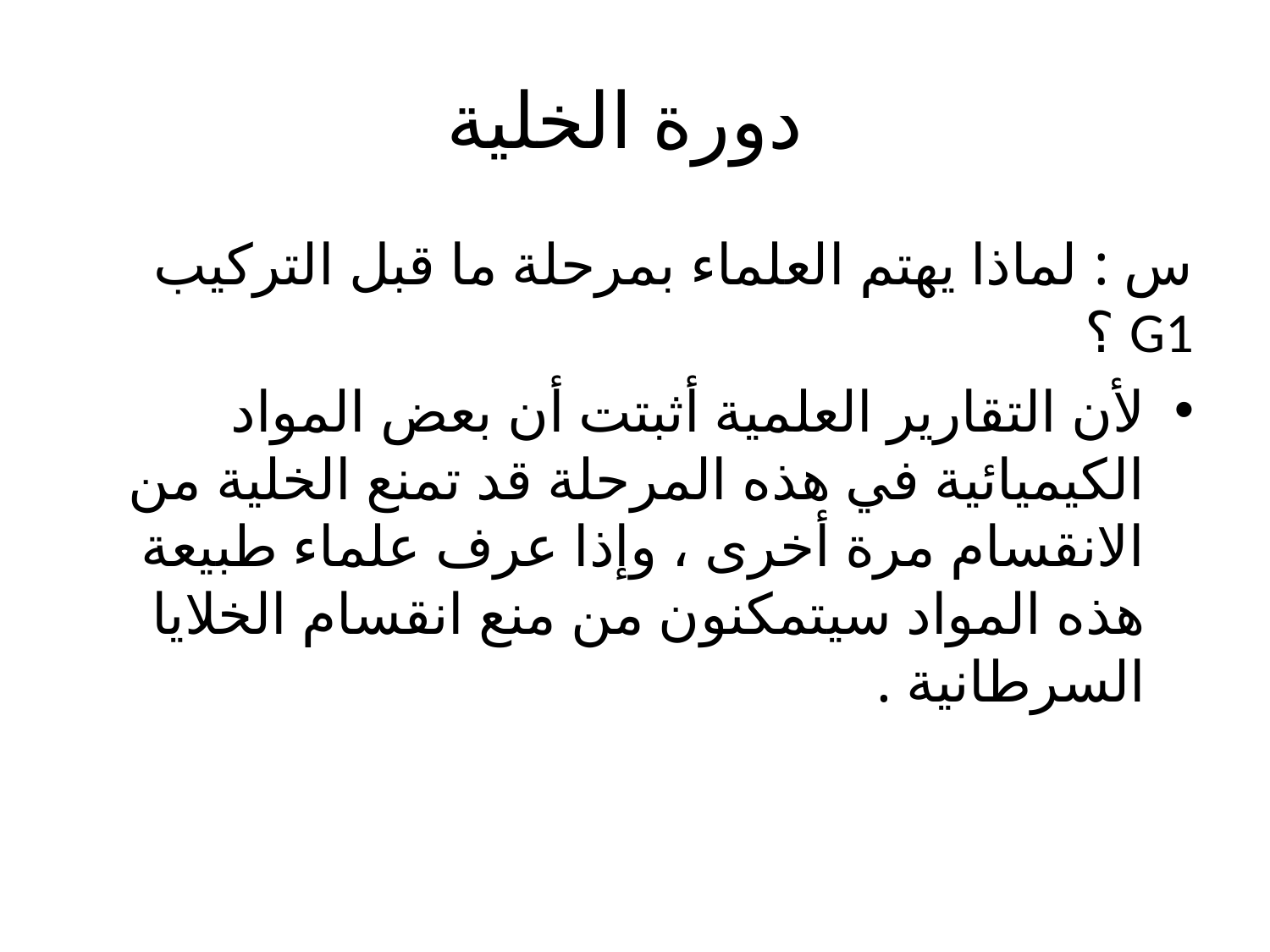

# دورة الخلية
س : لماذا يهتم العلماء بمرحلة ما قبل التركيب G1 ؟
لأن التقارير العلمية أثبتت أن بعض المواد الكيميائية في هذه المرحلة قد تمنع الخلية من الانقسام مرة أخرى ، وإذا عرف علماء طبيعة هذه المواد سيتمكنون من منع انقسام الخلايا السرطانية .